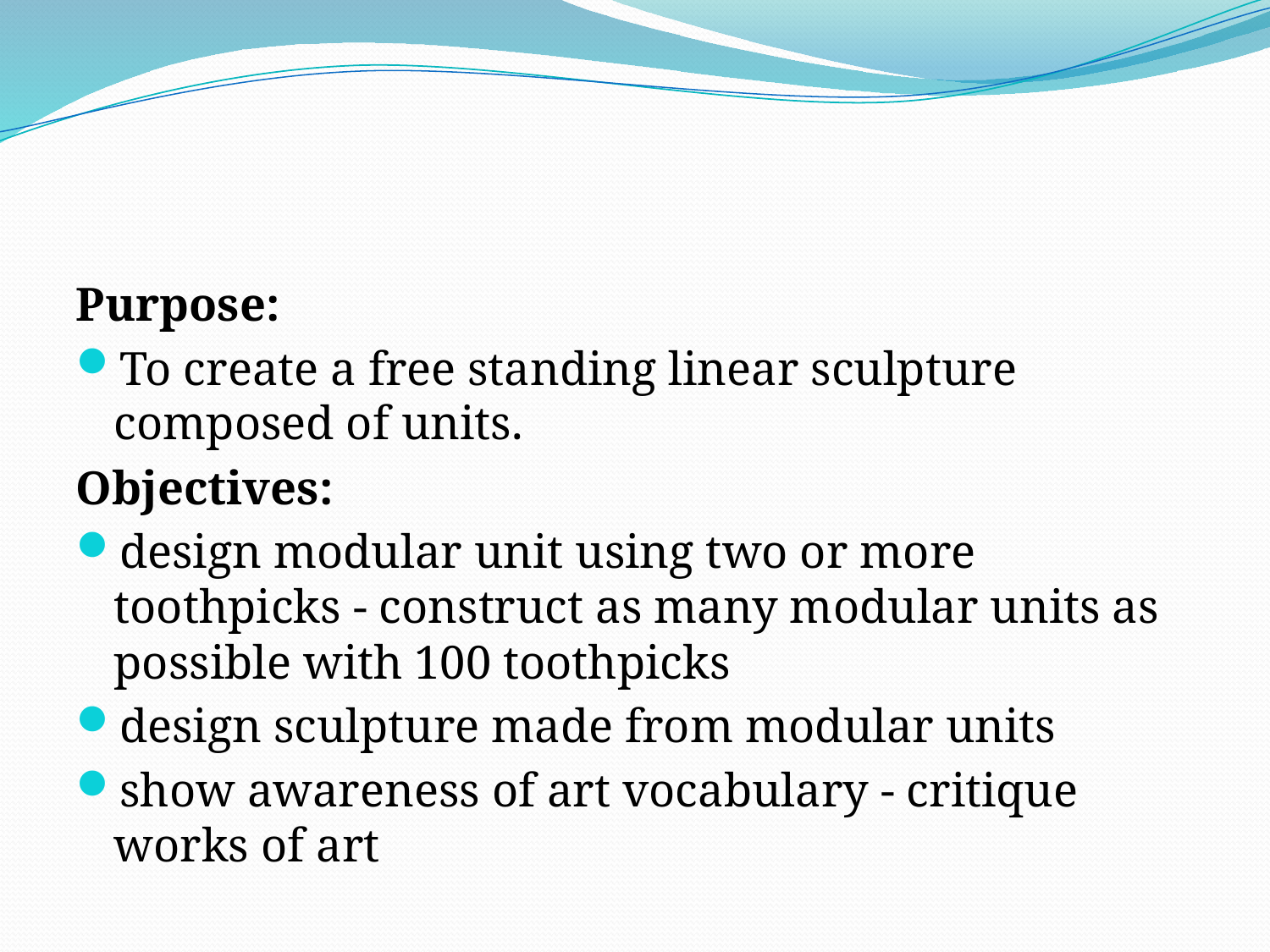

#
Purpose:
To create a free standing linear sculpture composed of units.
Objectives:
design modular unit using two or more toothpicks - construct as many modular units as possible with 100 toothpicks
design sculpture made from modular units
show awareness of art vocabulary - critique works of art